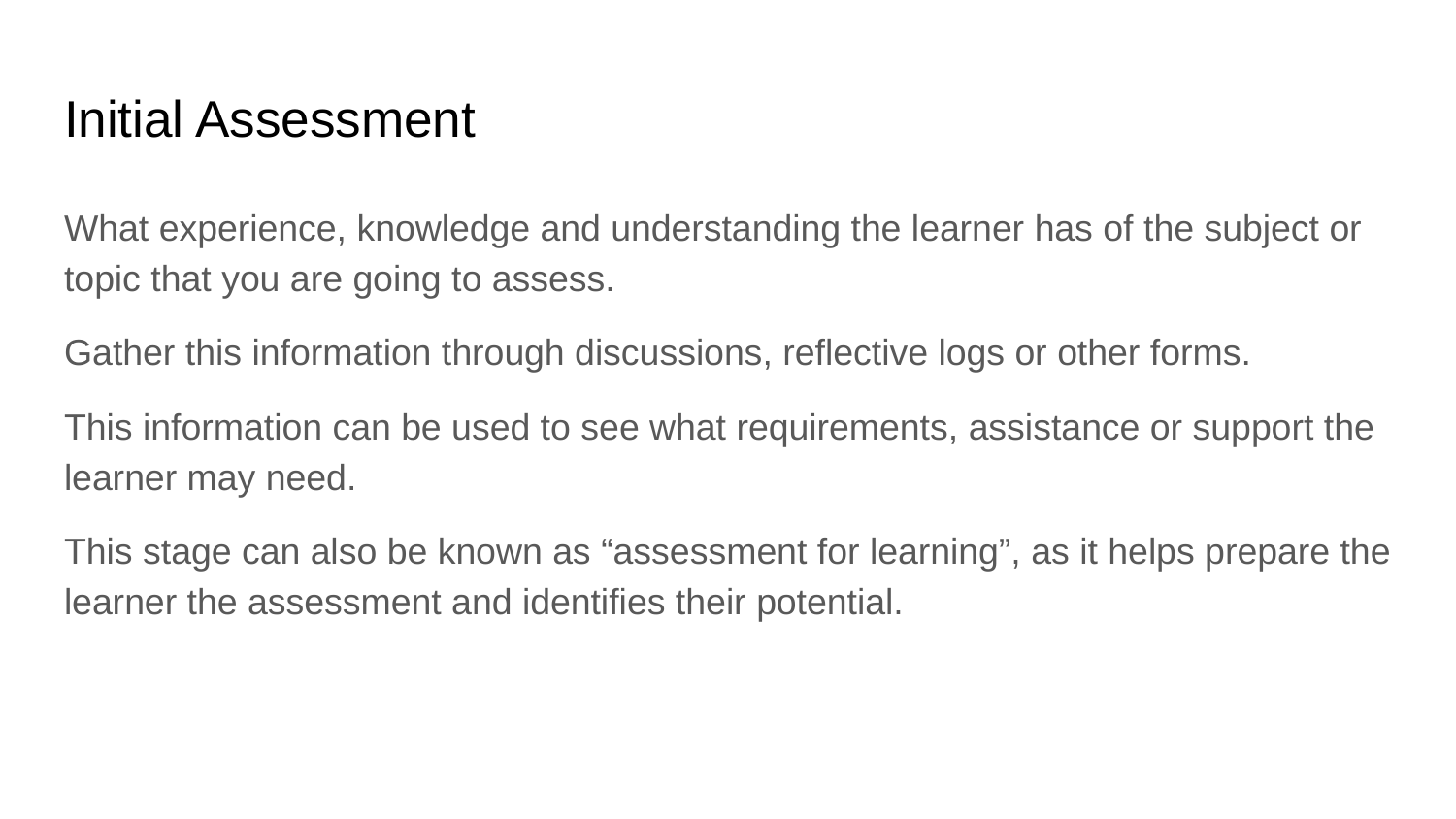

# Initial Assessment
What experience, knowledge and understanding the learner has of the subject or topic that you are going to assess.
Gather this information through discussions, reflective logs or other forms.
This information can be used to see what requirements, assistance or support the learner may need.
This stage can also be known as “assessment for learning”, as it helps prepare the learner the assessment and identifies their potential.